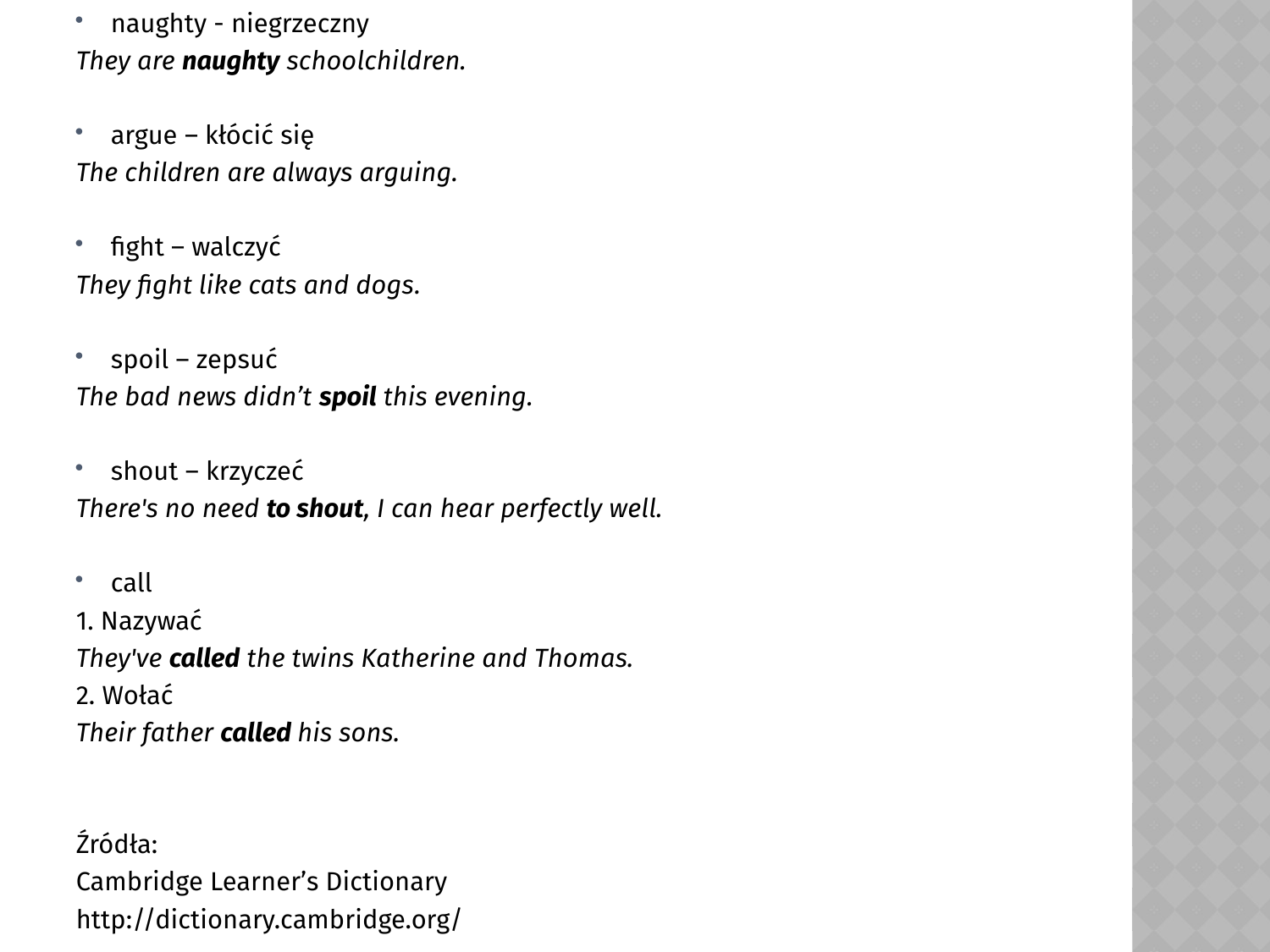

naughty - niegrzeczny
They are naughty schoolchildren.

argue – kłócić się
The children are always arguing.

fight – walczyć
They fight like cats and dogs.

spoil – zepsuć
The bad news didn’t spoil this evening.

shout – krzyczeć
There's no need to shout, I can hear perfectly well.

call
1. Nazywać
They've called the twins Katherine and Thomas.
2. Wołać
Their father called his sons.

Źródła:
Cambridge Learner’s Dictionary
http://dictionary.cambridge.org/